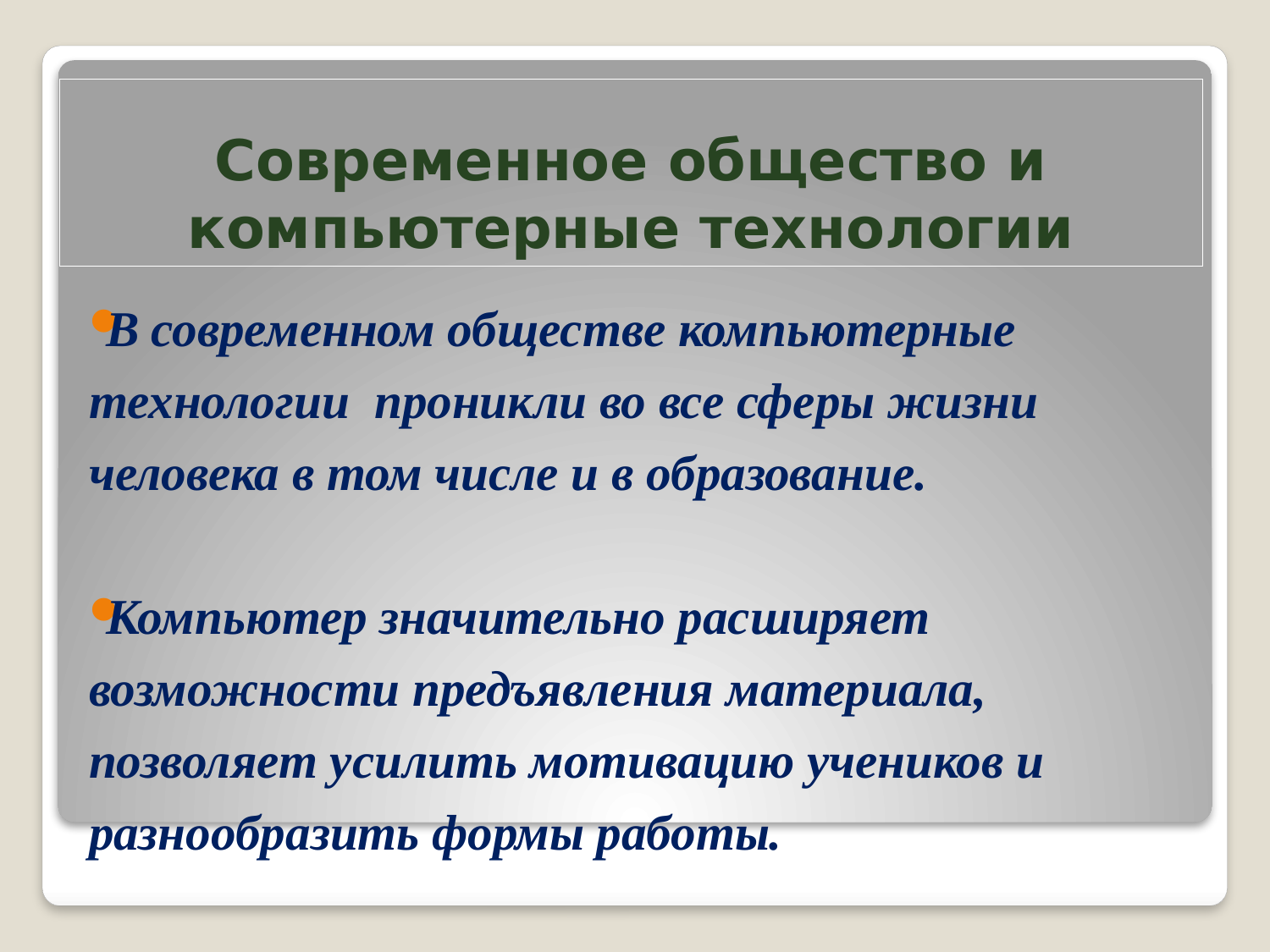

# Современное общество и компьютерные технологии

В современном обществе компьютерные технологии  проникли во все сферы жизни человека в том числе и в образование.

Компьютер значительно расширяет возможности предъявления материала, позволяет усилить мотивацию учеников и разнообразить формы работы.